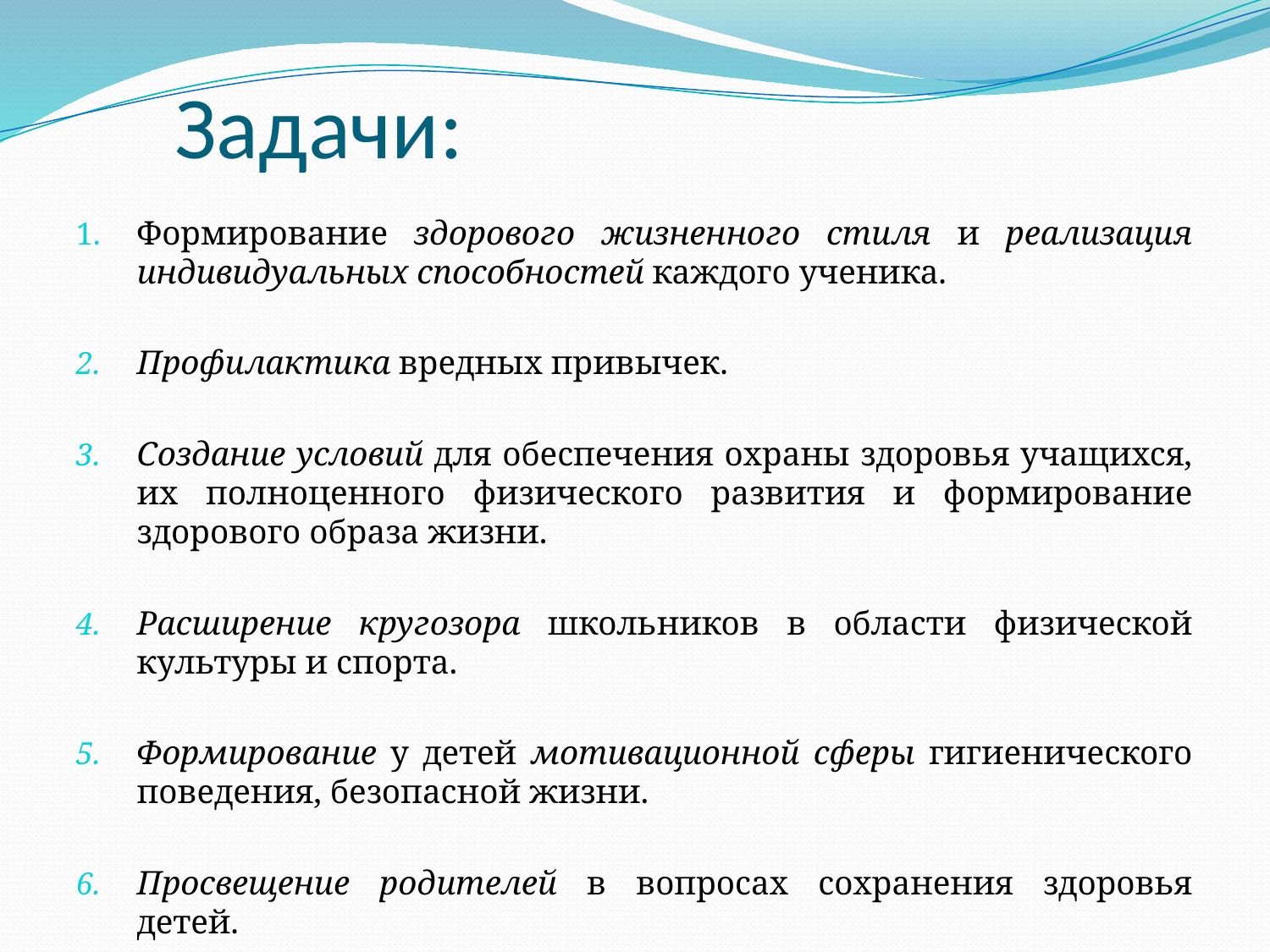

# Задачи:
Формирование здорового жизненного стиля и реализация индивидуальных способностей каждого ученика.

Профилактика вредных привычек.

Создание условий для обеспечения охраны здоровья учащихся, их полноценного физического развития и формирование здорового образа жизни.

Расширение кругозора школьников в области физической культуры и спорта.

Формирование у детей мотивационной сферы гигиенического поведения, безопасной жизни.

Просвещение родителей в вопросах сохранения здоровья детей.